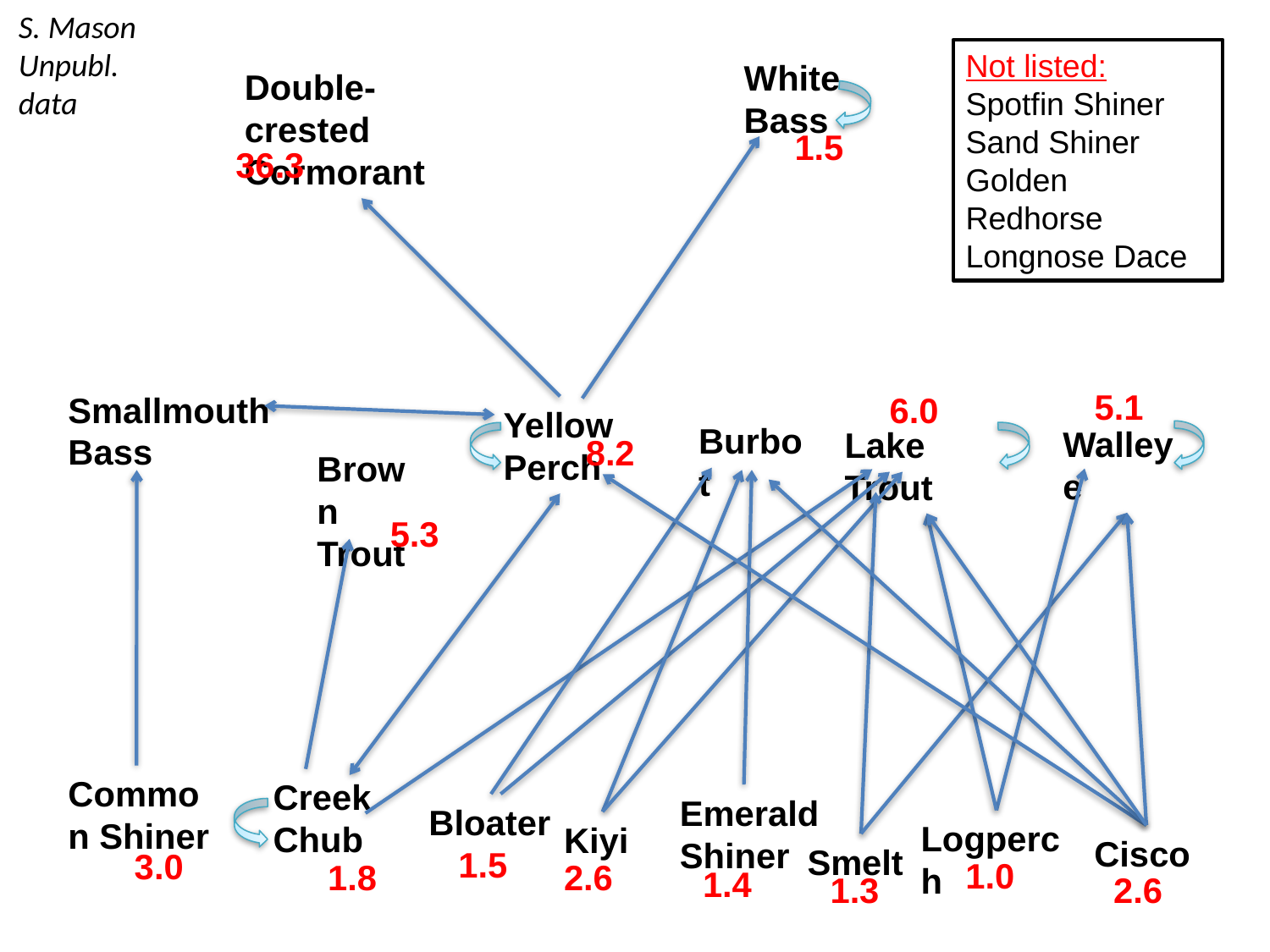

S. Mason
Unpubl.
data
Not listed:
Spotfin Shiner
Sand Shiner
Golden Redhorse
Longnose Dace
White Bass
Double-crested Cormorant

1.5
36.3
5.1
Smallmouth Bass
6.0
Yellow Perch
Burbot
Walleye
Lake Trout

8.2

Brown Trout
5.3
Common Shiner
Creek Chub
Emerald Shiner
Bloater

Logperch
Kiyi
Cisco
Smelt
1.5
3.0
1.0
1.8
2.6
1.4
2.6
1.3